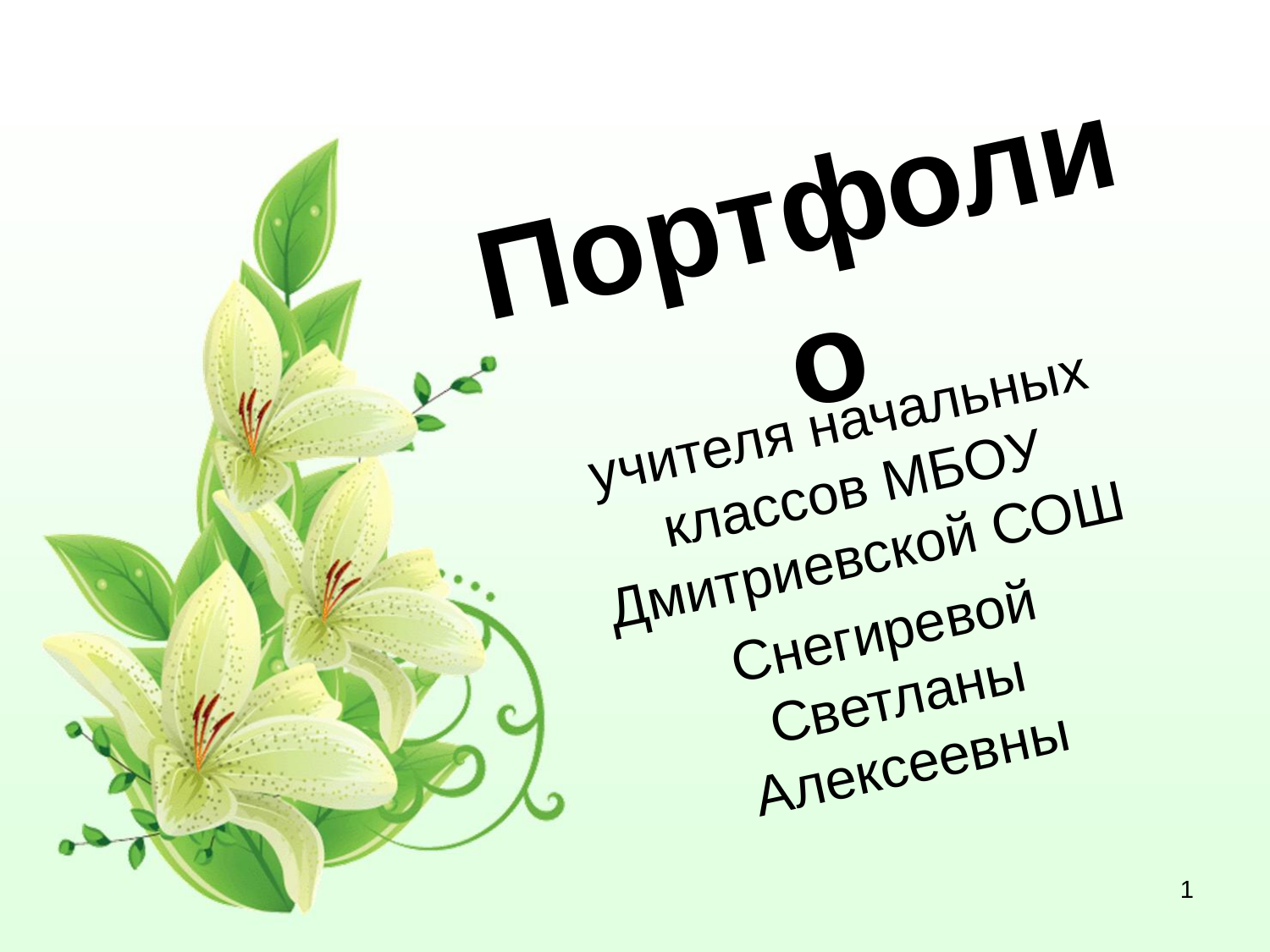

# Портфолио
учителя начальных классов МБОУ Дмитриевской СОШ
Снегиревой Светланы Алексеевны
1